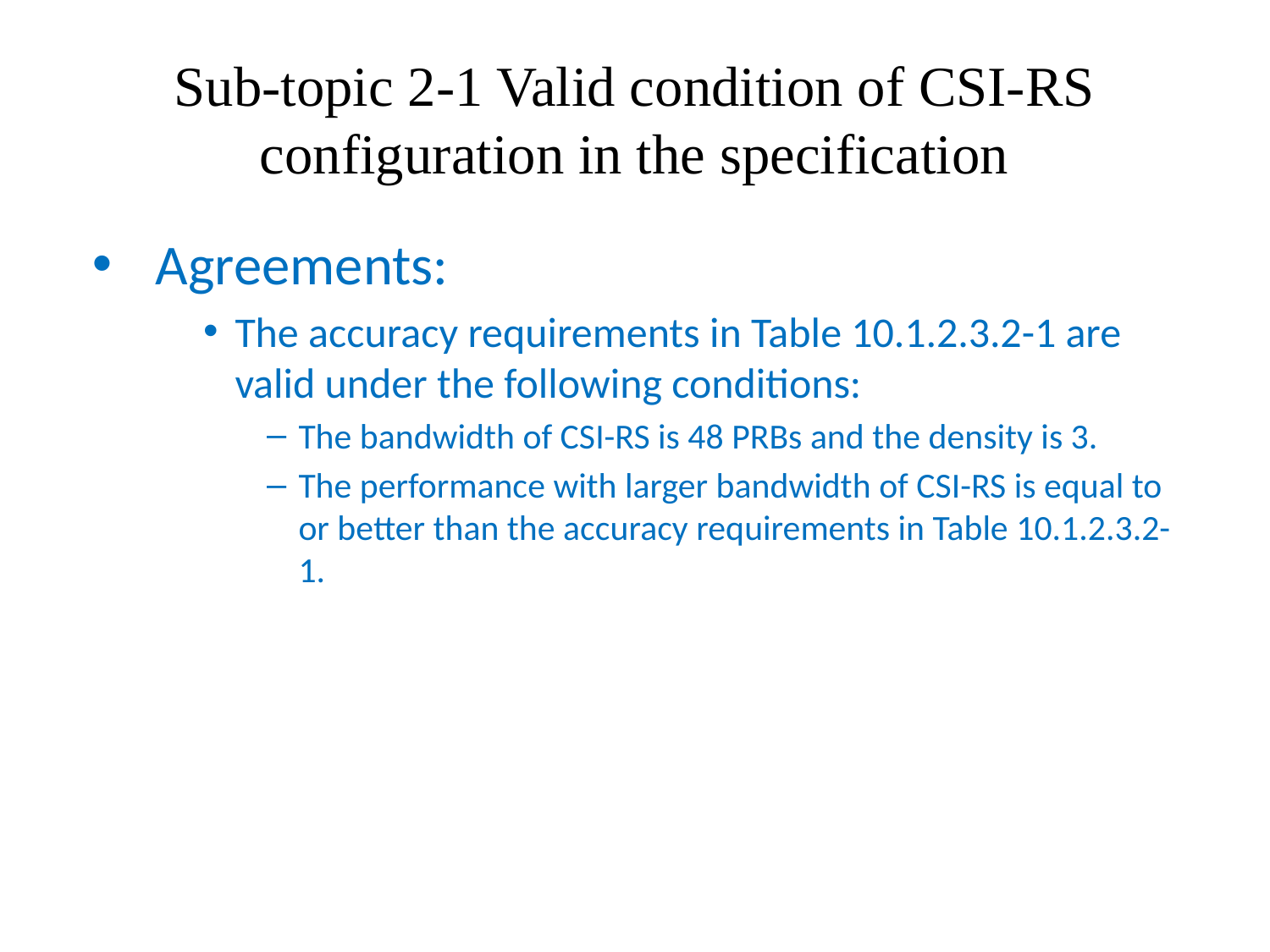

# Sub-topic 2-1 Valid condition of CSI-RS configuration in the specification
Agreements:
The accuracy requirements in Table 10.1.2.3.2-1 are valid under the following conditions:
The bandwidth of CSI-RS is 48 PRBs and the density is 3.
The performance with larger bandwidth of CSI-RS is equal to or better than the accuracy requirements in Table 10.1.2.3.2-1.